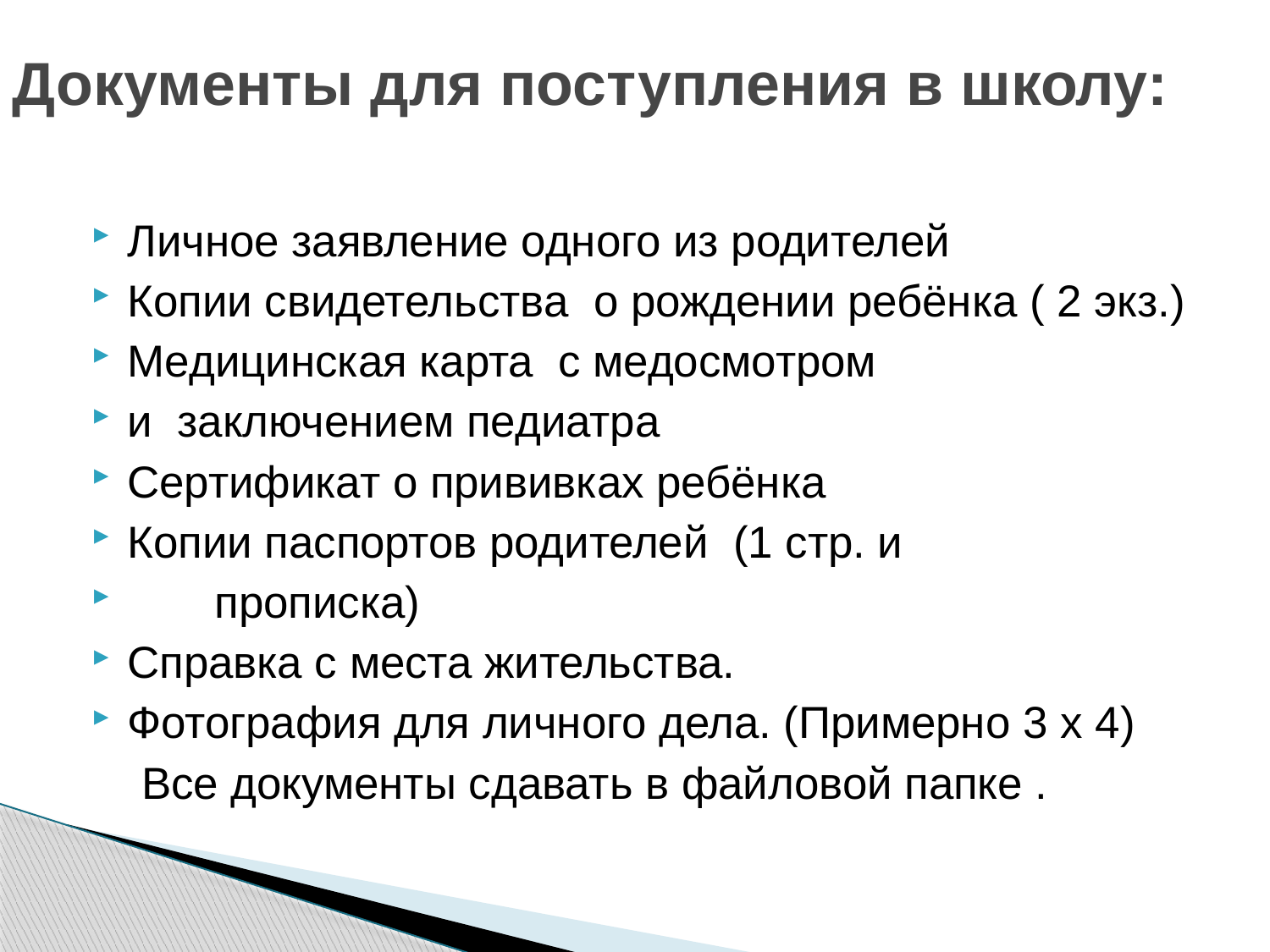

# Документы для поступления в школу:
Личное заявление одного из родителей
Копии свидетельства  о рождении ребёнка ( 2 экз.)
Медицинская карта  с медосмотром
и  заключением педиатра
Сертификат о прививках ребёнка
Копии паспортов родителей  (1 стр. и
       прописка)
Справка с места жительства.
Фотография для личного дела. (Примерно 3 x 4)
    Все документы сдавать в файловой папке .